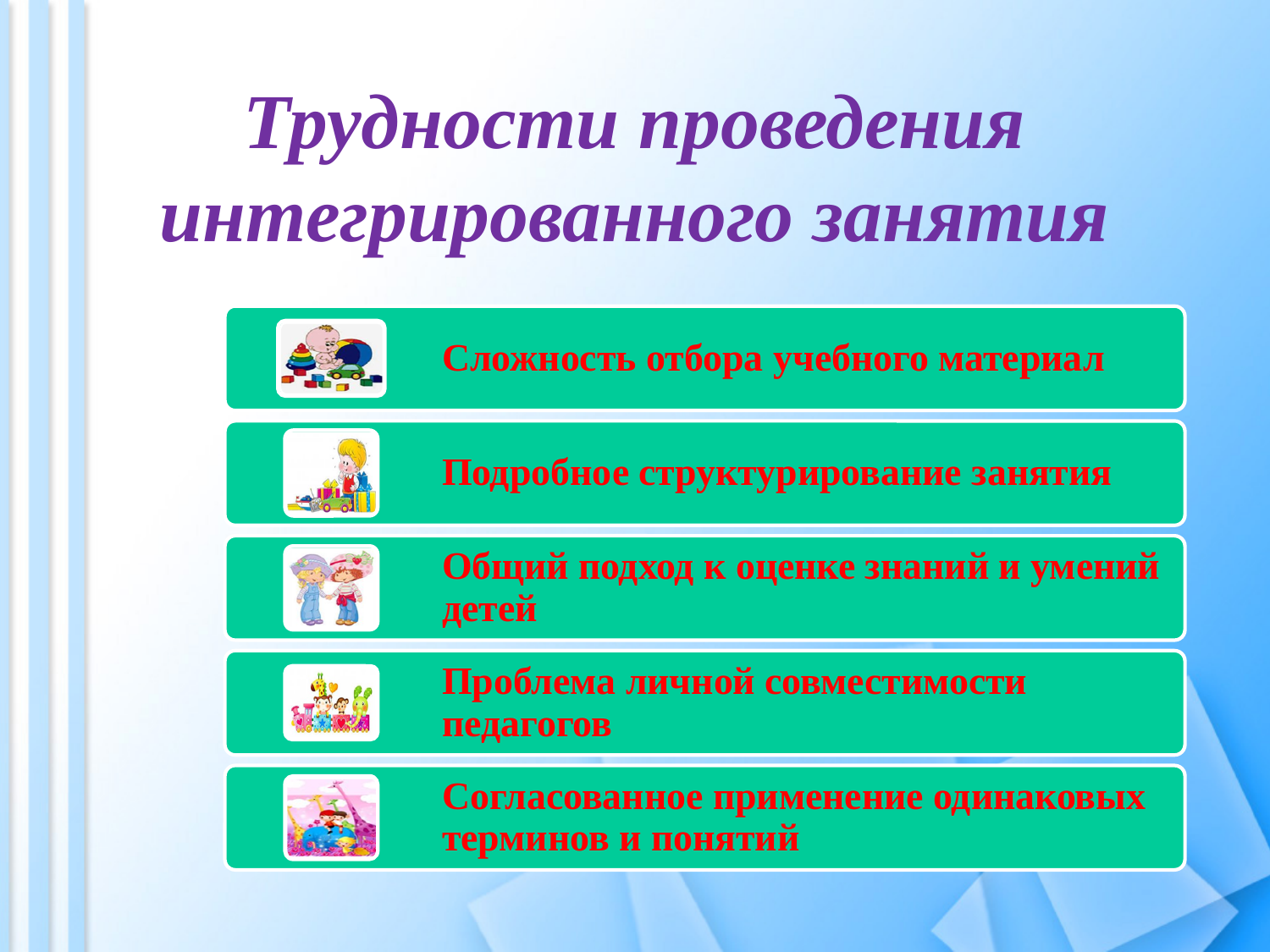

# Трудности проведения интегрированного занятия
Сложность отбора учебного материал
Подробное структурирование занятия
Общий подход к оценке знаний и умений детей
Проблема личной совместимости педагогов
Согласованное применение одинаковых терминов и понятий